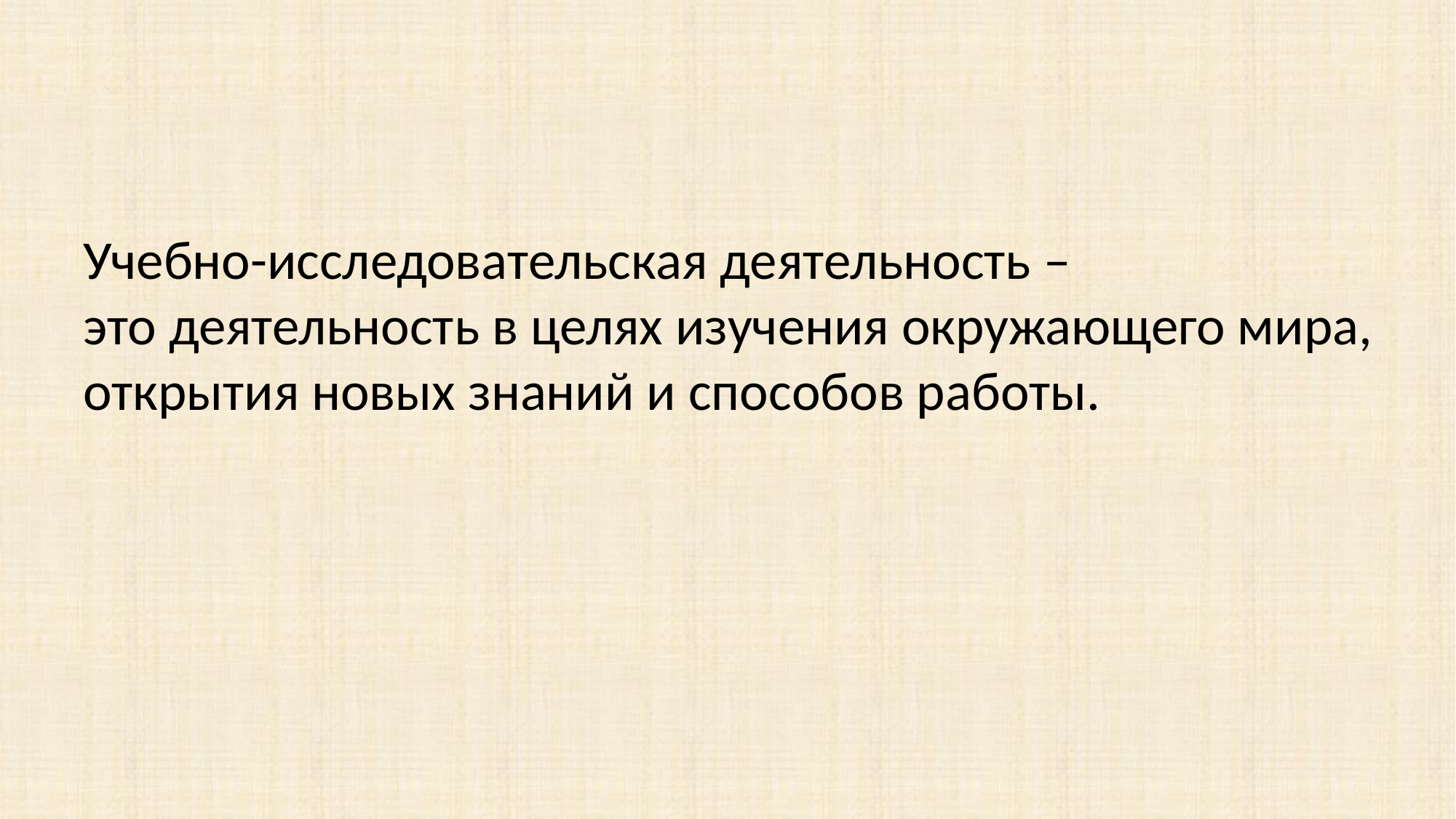

Учебно-исследовательская деятельность –
это деятельность в целях изучения окружающего мира, открытия новых знаний и способов работы.